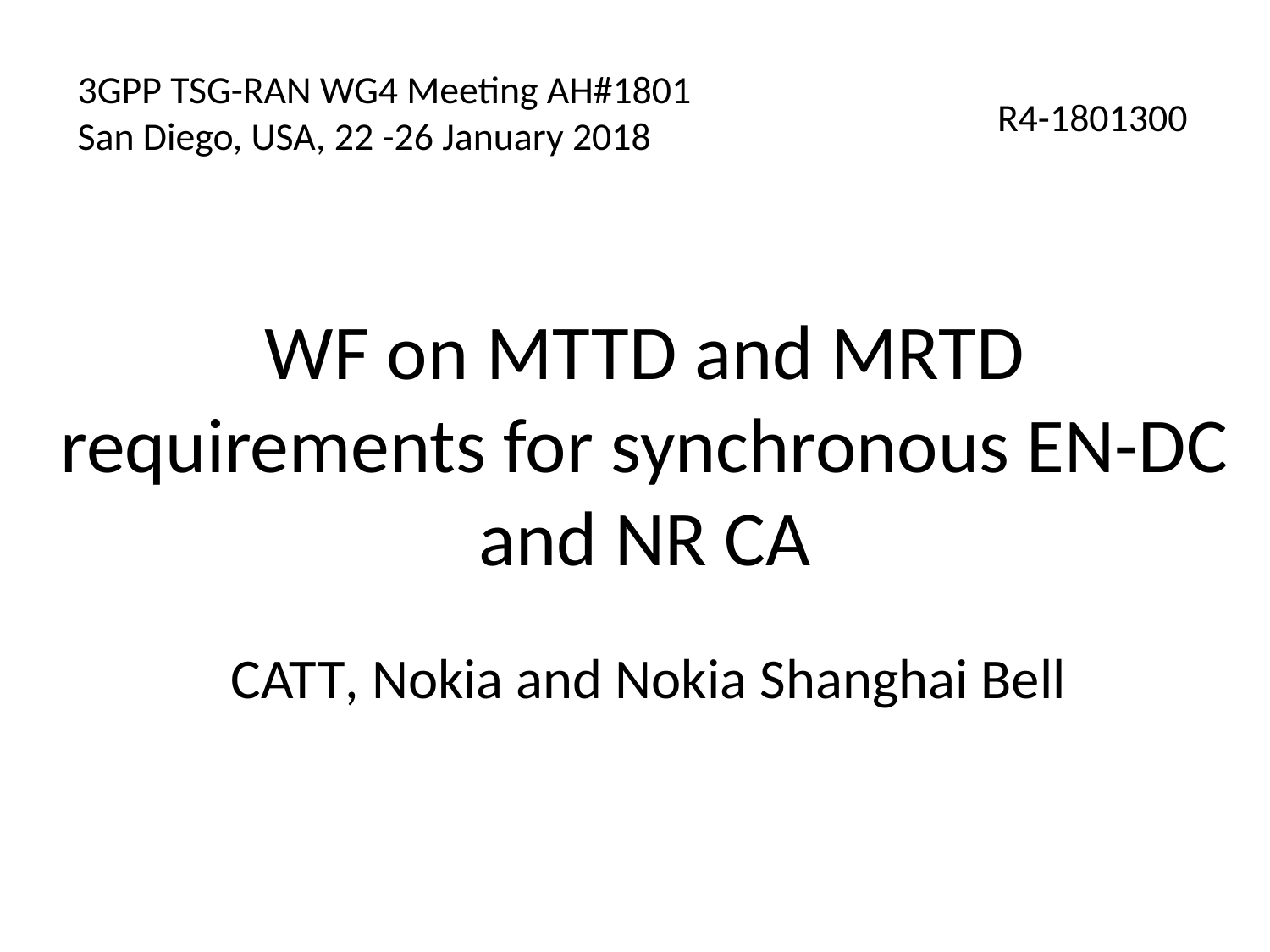

# 3GPP TSG-RAN WG4 Meeting AH#1801 San Diego, USA, 22 -26 January 2018
R4-1801300
WF on MTTD and MRTD requirements for synchronous EN-DC and NR CA
CATT, Nokia and Nokia Shanghai Bell